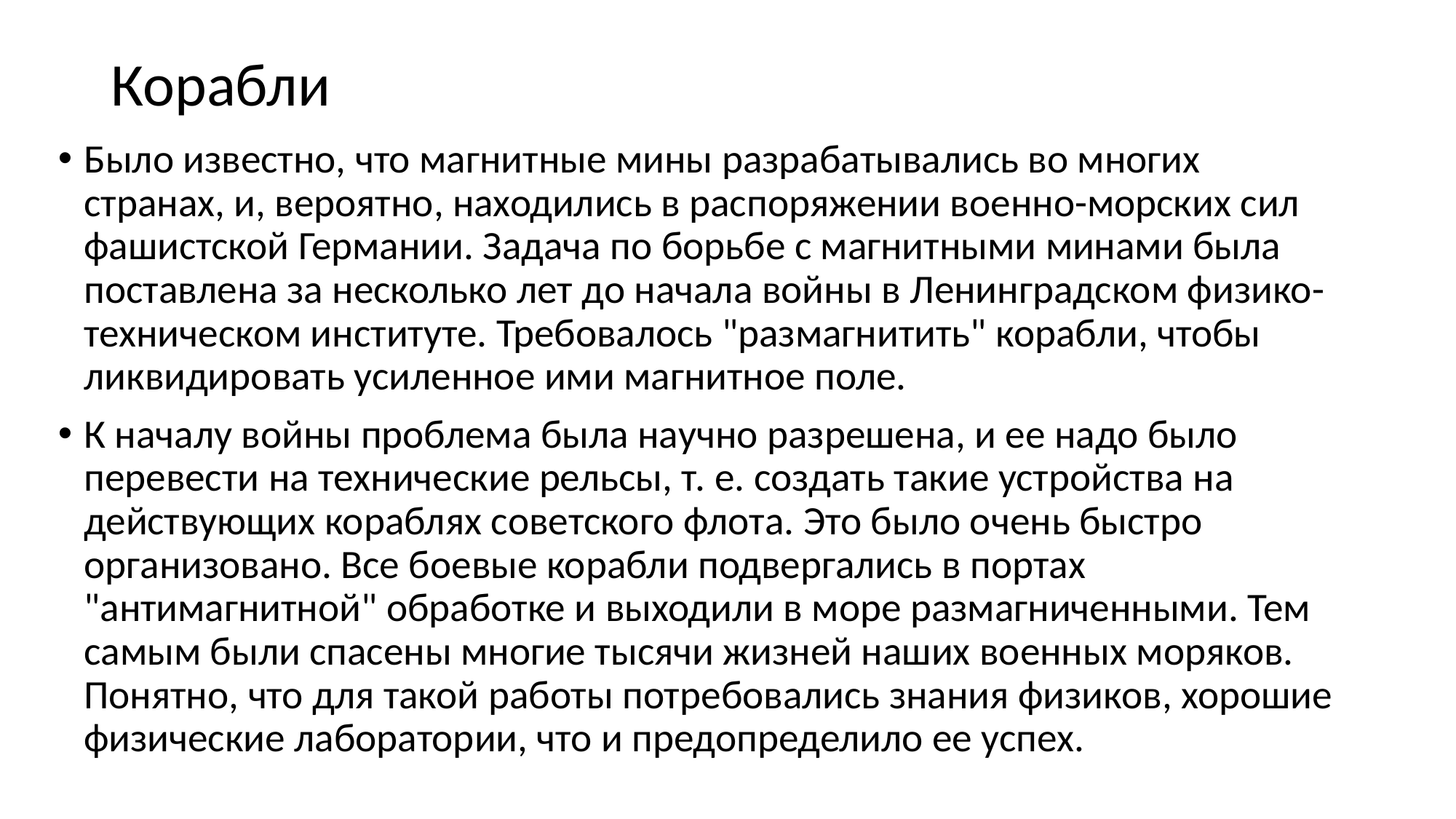

# Корабли
Было известно, что магнитные мины разрабатывались во многих странах, и, вероятно, находились в распоряжении военно-морских сил фашистской Германии. Задача по борьбе с магнитными минами была поставлена за несколько лет до начала войны в Ленинградском физико-техническом институте. Требовалось "размагнитить" корабли, чтобы ликвидировать усиленное ими магнитное поле.
К началу войны проблема была научно разрешена, и ее надо было перевести на технические рельсы, т. е. создать такие устройства на действующих кораблях советского флота. Это было очень быстро организовано. Все боевые корабли подвергались в портах "антимагнитной" обработке и выходили в море размагниченными. Тем самым были спасены многие тысячи жизней наших военных моряков. Понятно, что для такой работы потребовались знания физиков, хорошие физические лаборатории, что и предопределило ее успех.